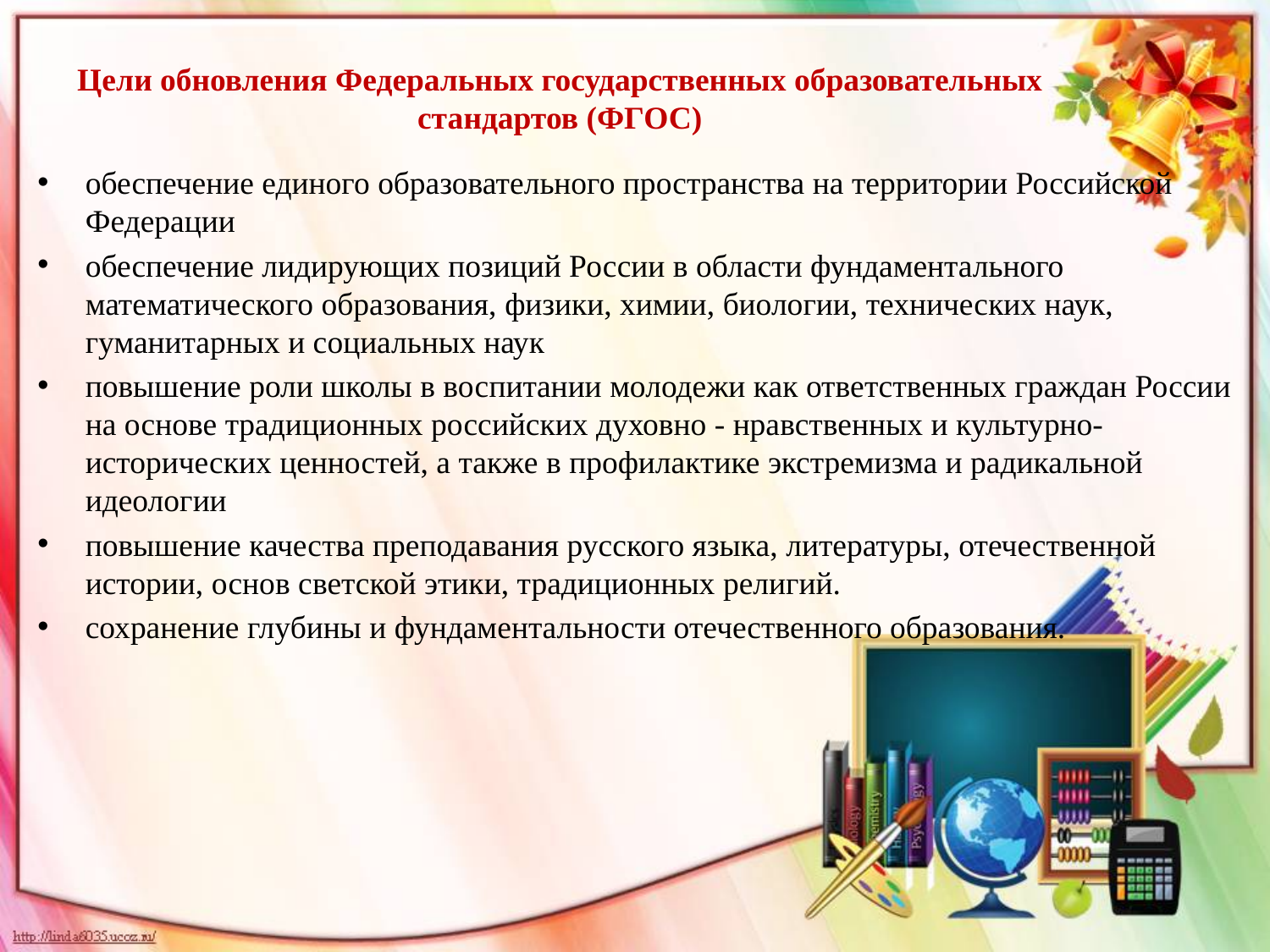

# Цели обновления Федеральных государственных образовательных стандартов (ФГОС)
обеспечение единого образовательного пространства на территории Российской Федерации
обеспечение лидирующих позиций России в области фундаментального математического образования, физики, химии, биологии, технических наук, гуманитарных и социальных наук
повышение роли школы в воспитании молодежи как ответственных граждан России на основе традиционных российских духовно - нравственных и культурно-исторических ценностей, а также в профилактике экстремизма и радикальной идеологии
повышение качества преподавания русского языка, литературы, отечественной истории, основ светской этики, традиционных религий.
сохранение глубины и фундаментальности отечественного образования.